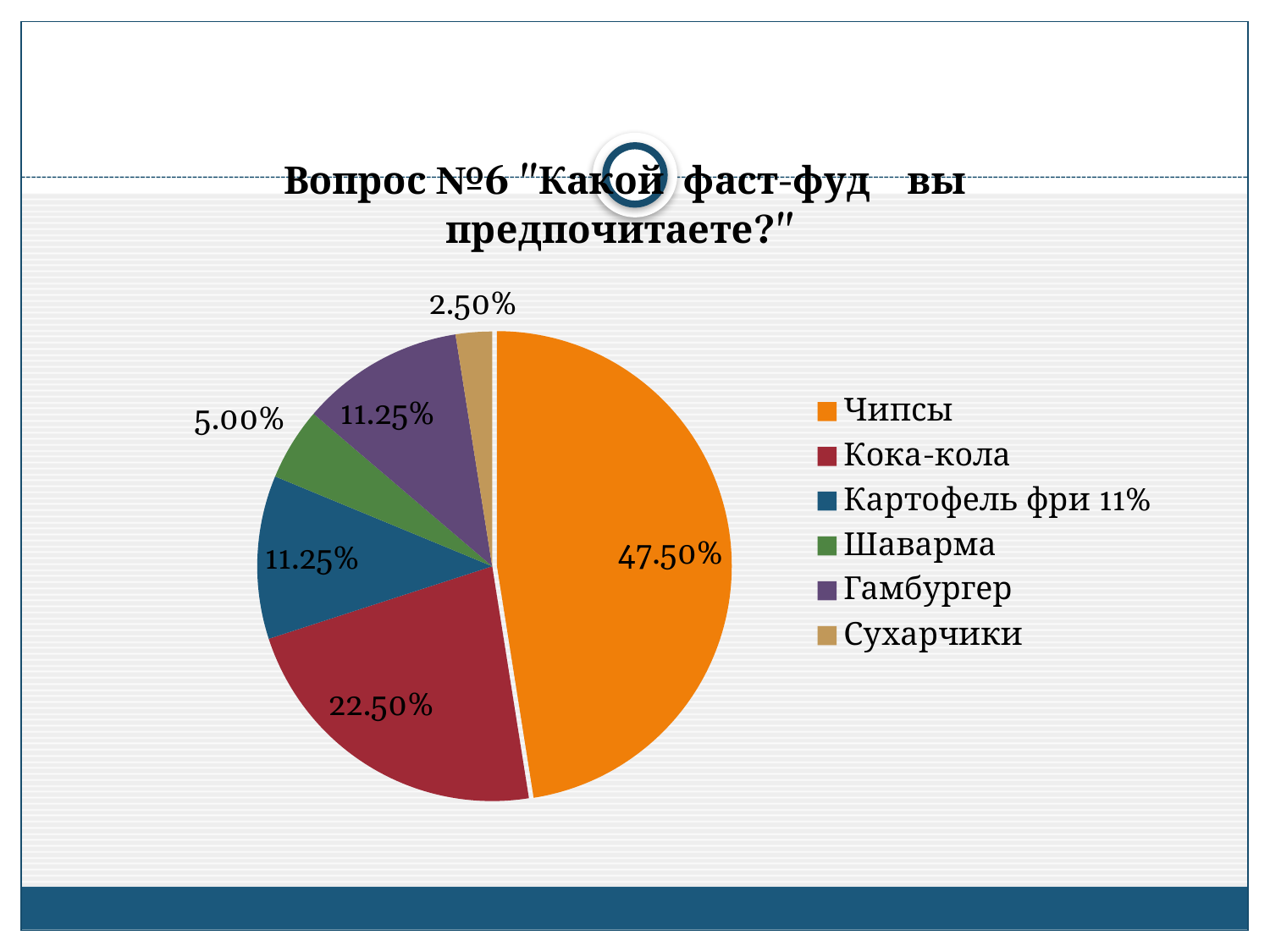

### Chart: Вопрос №6 "Какой  фаст-фуд    вы предпочитаете?"

| Category | Вопрос №7 "Какую жевательную резинку вы предпочитаете?"  |
|---|---|
| Чипсы | 0.4750000000000003 |
| Кока-кола | 0.225 |
| Картофель фри 11% | 0.1125 |
| Шаварма | 0.05 |
| Гамбургер | 0.1125 |
| Сухарчики | 0.025 |